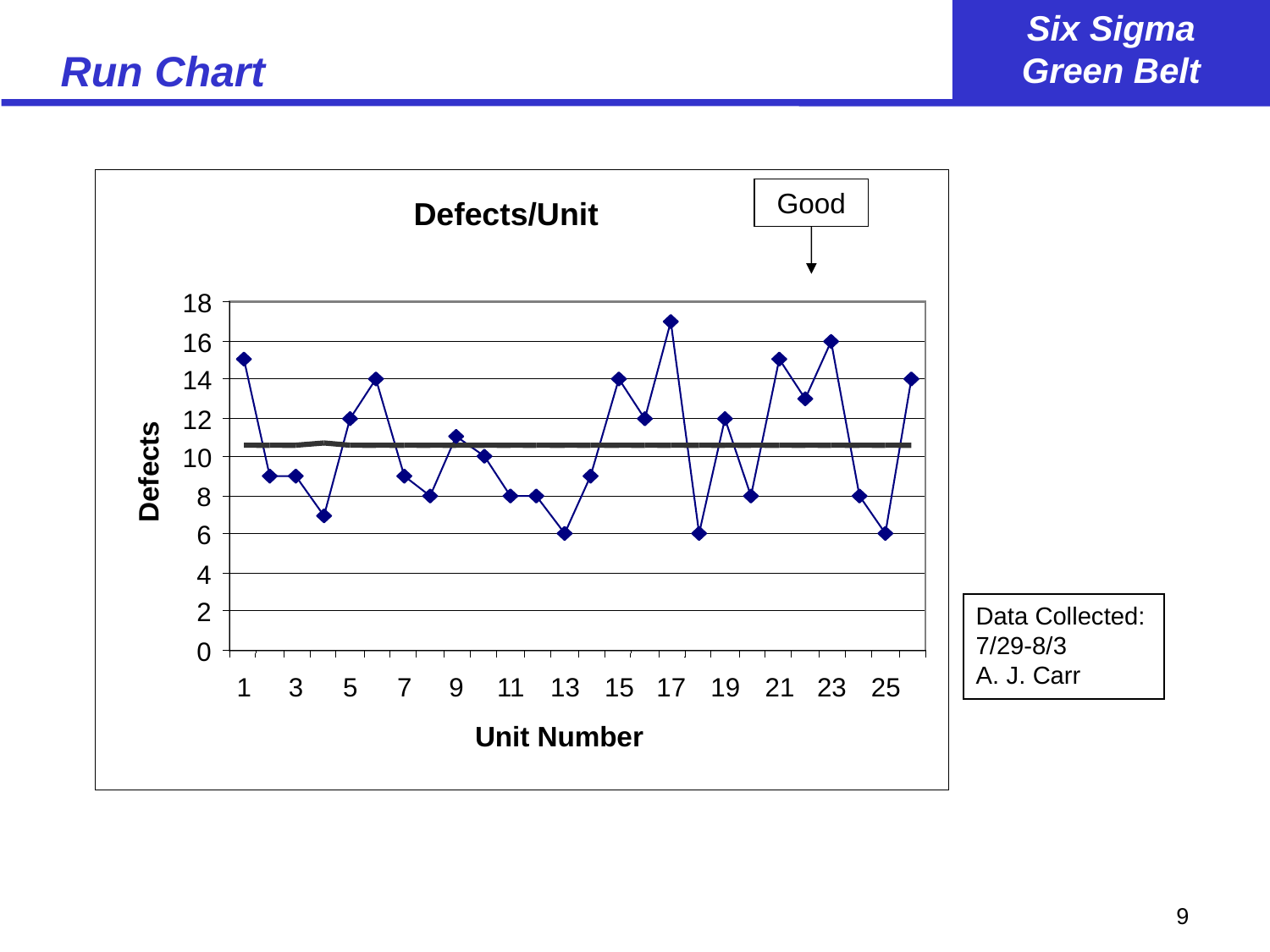

# Run Chart

Defects/Unit
18

16

14

12

10

Defects

8

6

4

2

0

1
3
5
7
9
11
13
15
17
19
21
23
25
Unit Number
Good

Data Collected:
7/29-8/3
A. J. Carr